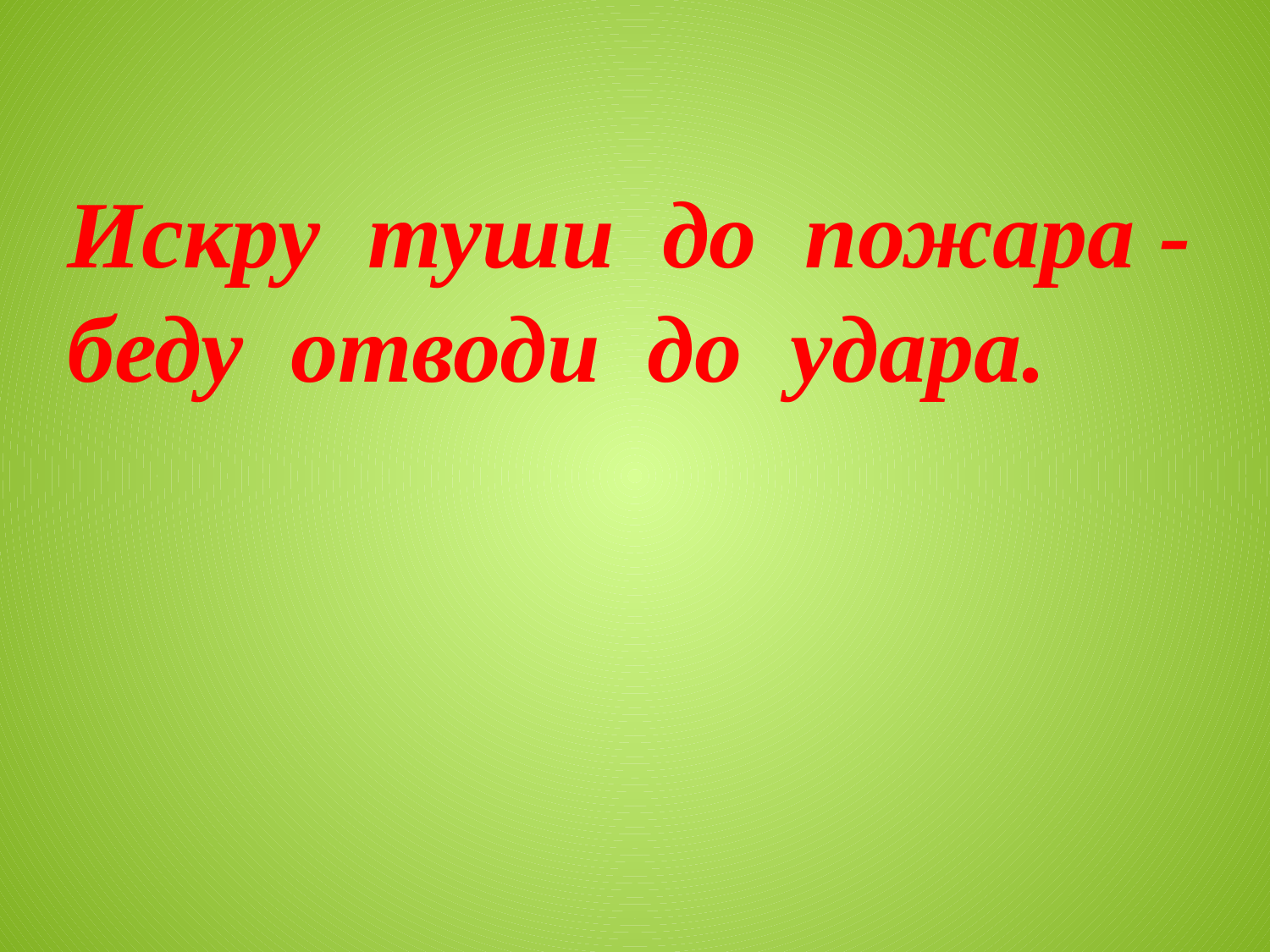

Искру  туши  до  пожара -  беду  отводи  до  удара.